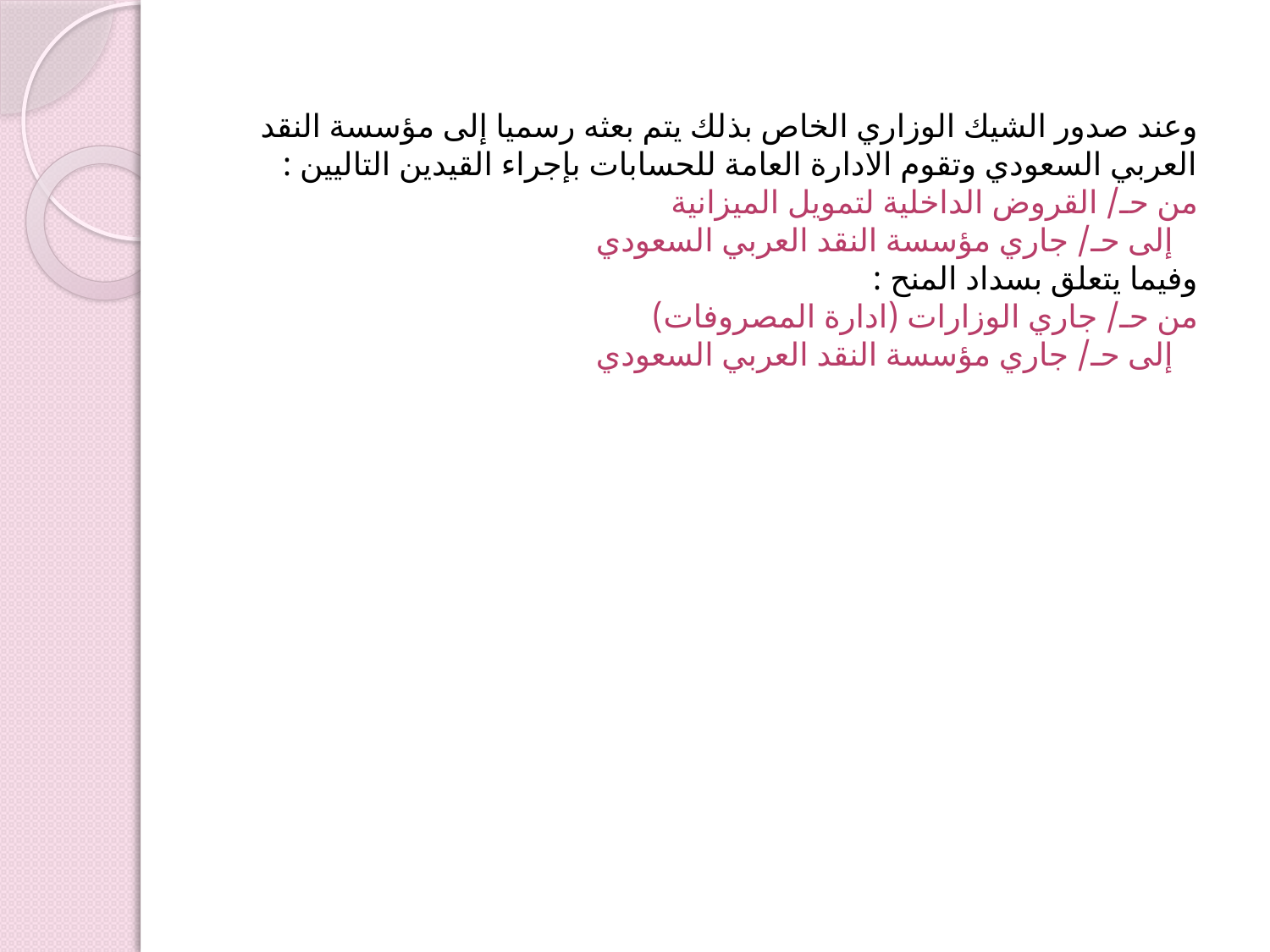

وعند صدور الشيك الوزاري الخاص بذلك يتم بعثه رسميا إلى مؤسسة النقد العربي السعودي وتقوم الادارة العامة للحسابات بإجراء القيدين التاليين :
من حـ/ القروض الداخلية لتمويل الميزانية
   إلى حـ/ جاري مؤسسة النقد العربي السعودي
وفيما يتعلق بسداد المنح :
من حـ/ جاري الوزارات (ادارة المصروفات)
   إلى حـ/ جاري مؤسسة النقد العربي السعودي